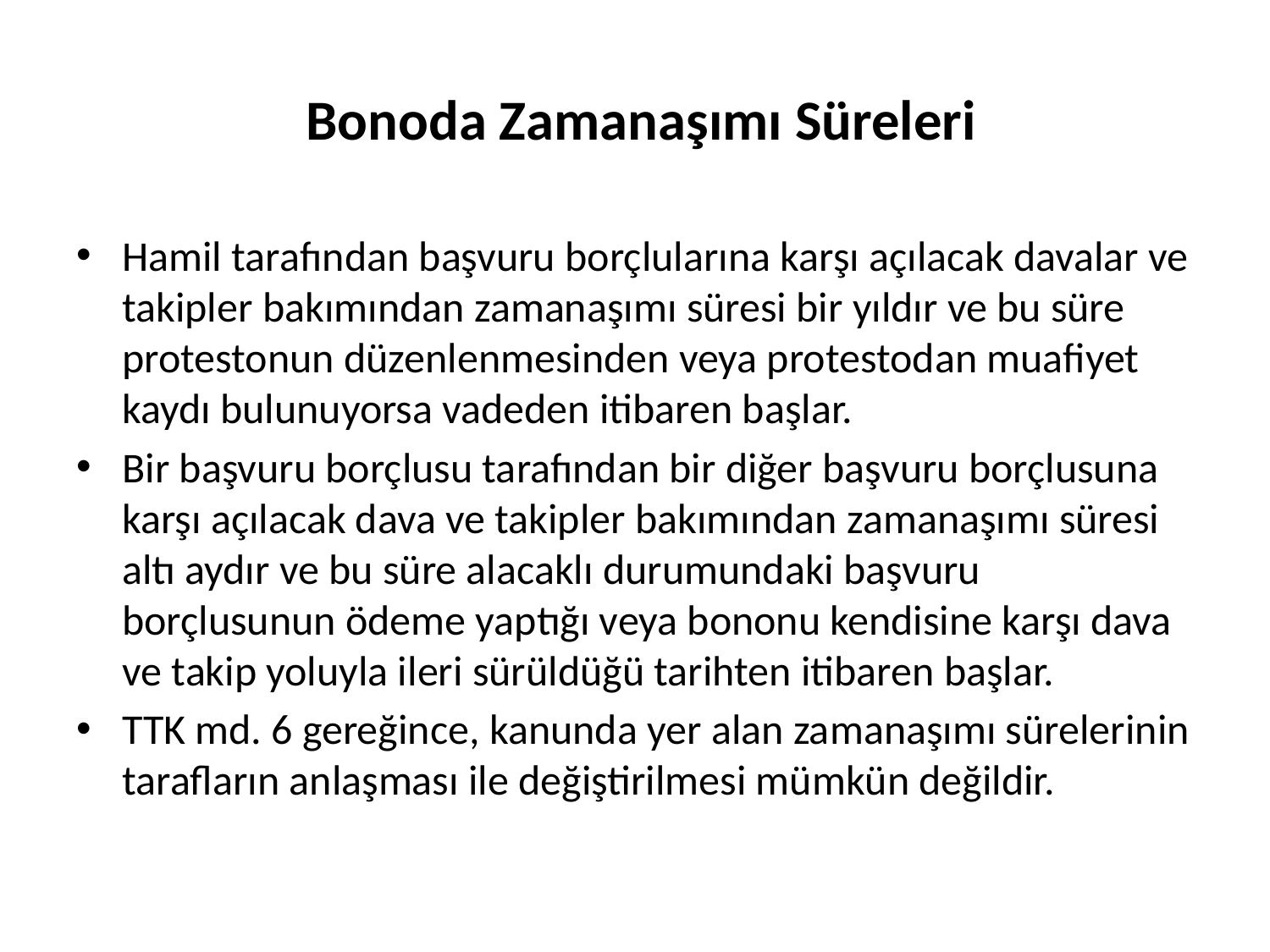

# Bonoda Zamanaşımı Süreleri
Hamil tarafından başvuru borçlularına karşı açılacak davalar ve takipler bakımından zamanaşımı süresi bir yıldır ve bu süre protestonun düzenlenmesinden veya protestodan muafiyet kaydı bulunuyorsa vadeden itibaren başlar.
Bir başvuru borçlusu tarafından bir diğer başvuru borçlusuna karşı açılacak dava ve takipler bakımından zamanaşımı süresi altı aydır ve bu süre alacaklı durumundaki başvuru borçlusunun ödeme yaptığı veya bononu kendisine karşı dava ve takip yoluyla ileri sürüldüğü tarihten itibaren başlar.
TTK md. 6 gereğince, kanunda yer alan zamanaşımı sürelerinin tarafların anlaşması ile değiştirilmesi mümkün değildir.